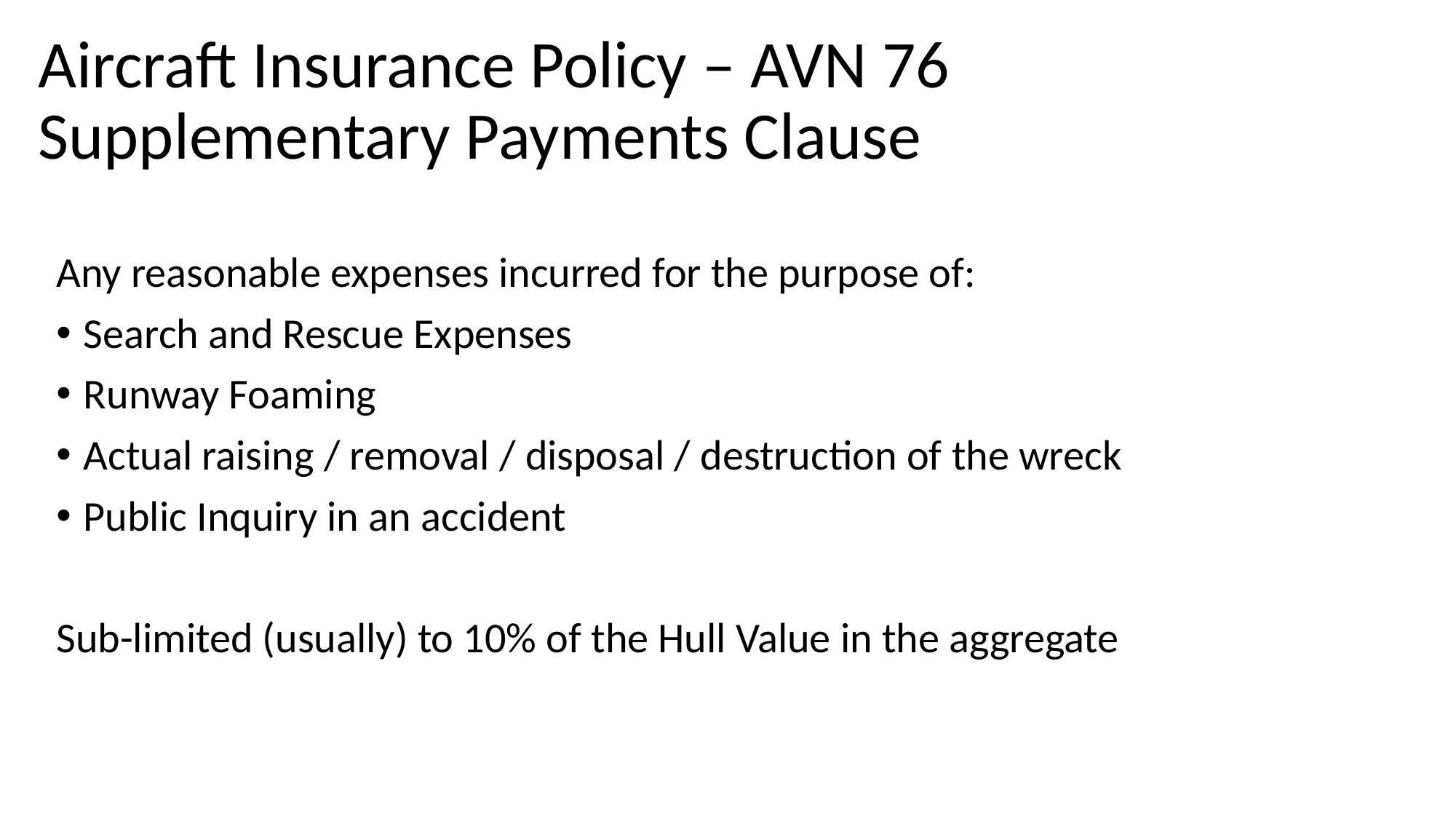

# Aircraft Insurance Policy – AVN 76 Supplementary Payments Clause
Any reasonable expenses incurred for the purpose of:
Search and Rescue Expenses
Runway Foaming
Actual raising / removal / disposal / destruction of the wreck
Public Inquiry in an accident

Sub-limited (usually) to 10% of the Hull Value in the aggregate